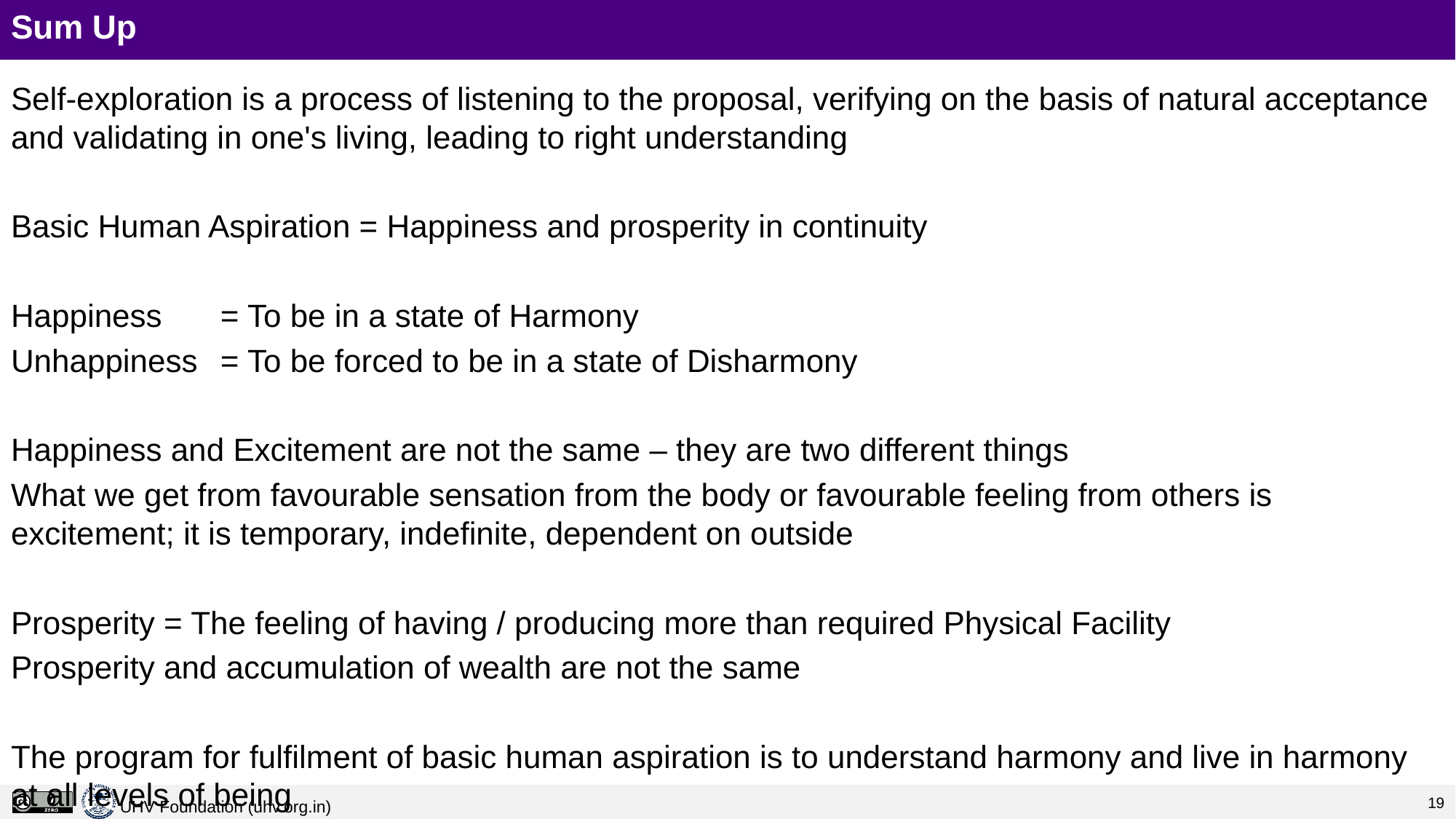

# Sum Up
Self-exploration is a process of listening to the proposal, verifying on the basis of natural acceptance and validating in one's living, leading to right understanding

Basic Human Aspiration = Happiness and prosperity in continuity

Happiness 	= To be in a state of Harmony
Unhappiness 	= To be forced to be in a state of Disharmony

Happiness and Excitement are not the same – they are two different things
What we get from favourable sensation from the body or favourable feeling from others is excitement; it is temporary, indefinite, dependent on outside

Prosperity = The feeling of having / producing more than required Physical Facility
Prosperity and accumulation of wealth are not the same

The program for fulfilment of basic human aspiration is to understand harmony and live in harmony at all levels of being